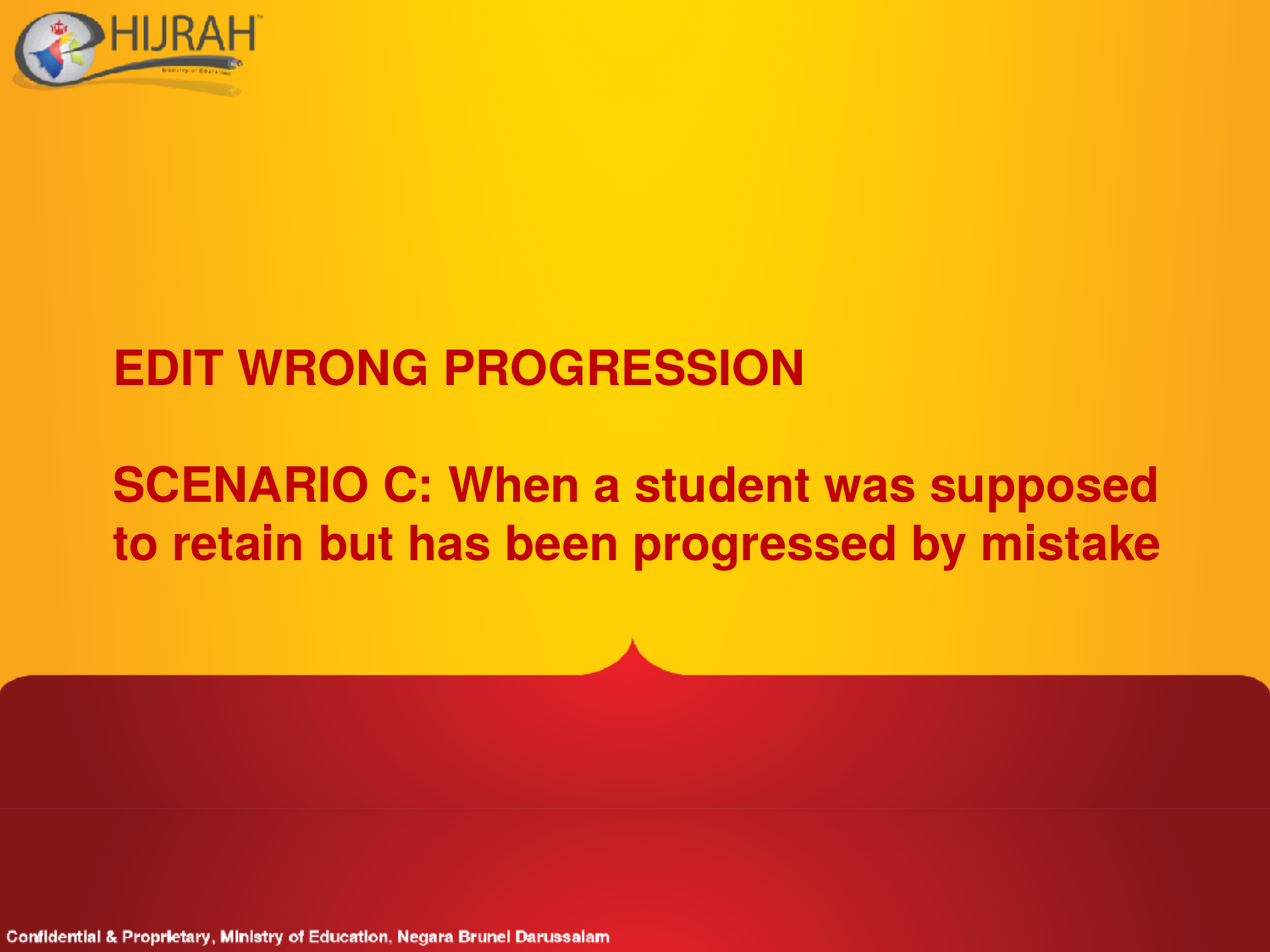

# Edit wrong progression Scenario C: When a student was supposed to retain but has been progressed by mistake